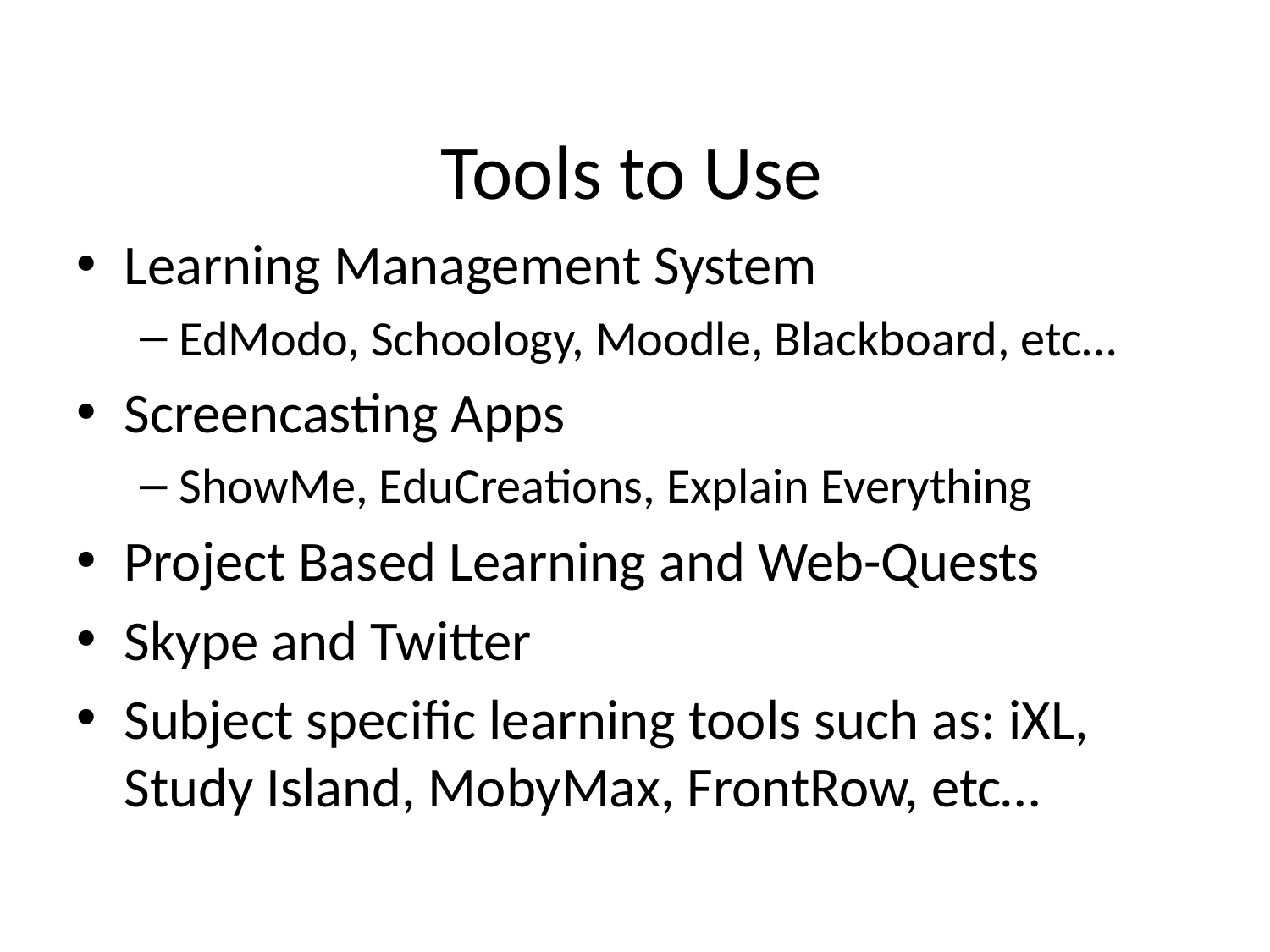

# Tools to Use
Learning Management System
EdModo, Schoology, Moodle, Blackboard, etc…
Screencasting Apps
ShowMe, EduCreations, Explain Everything
Project Based Learning and Web-Quests
Skype and Twitter
Subject specific learning tools such as: iXL, Study Island, MobyMax, FrontRow, etc…